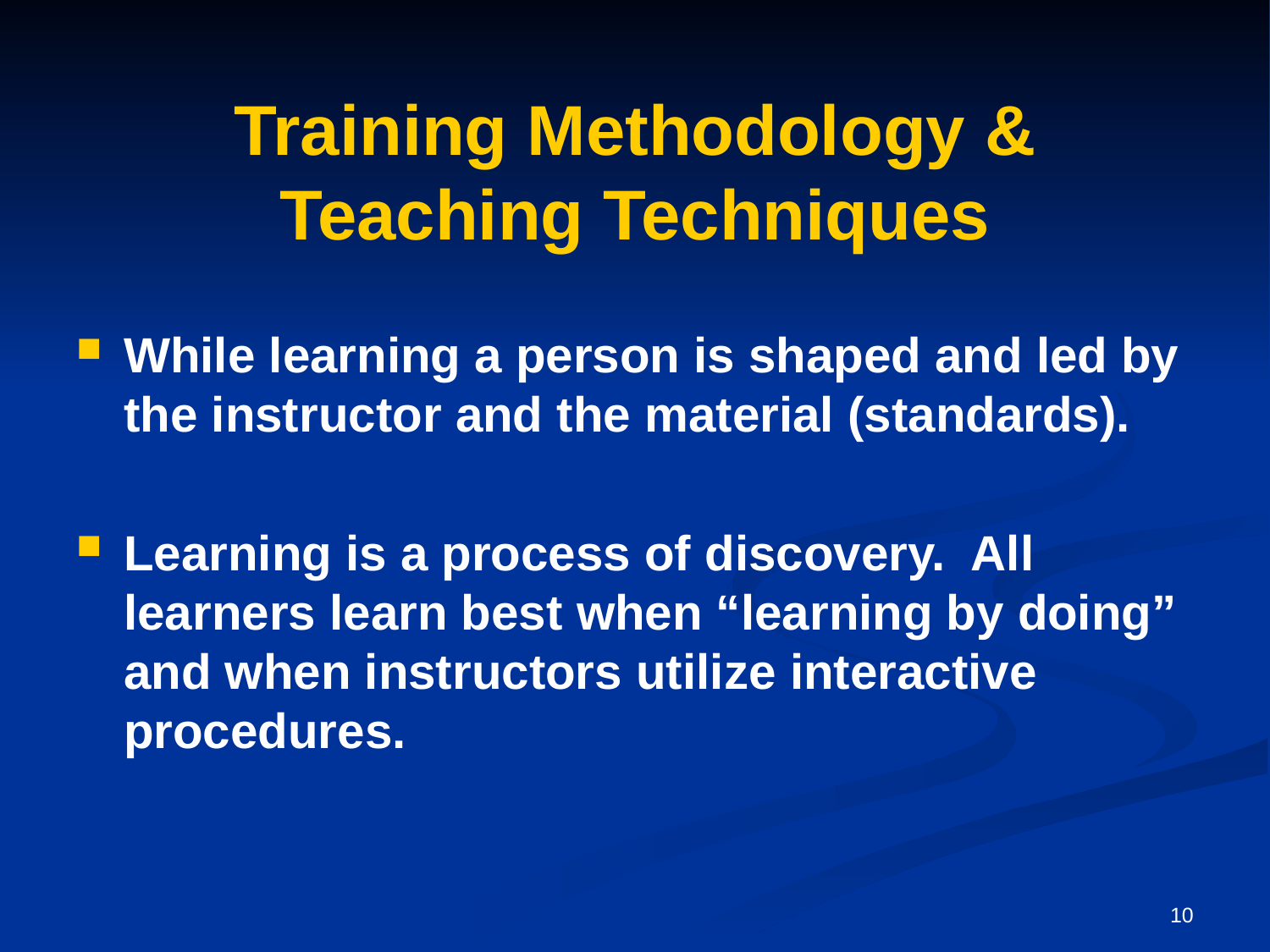

# Training Methodology & Teaching Techniques
While learning a person is shaped and led by the instructor and the material (standards).

Learning is a process of discovery.  All learners learn best when “learning by doing” and when instructors utilize interactive procedures.

10